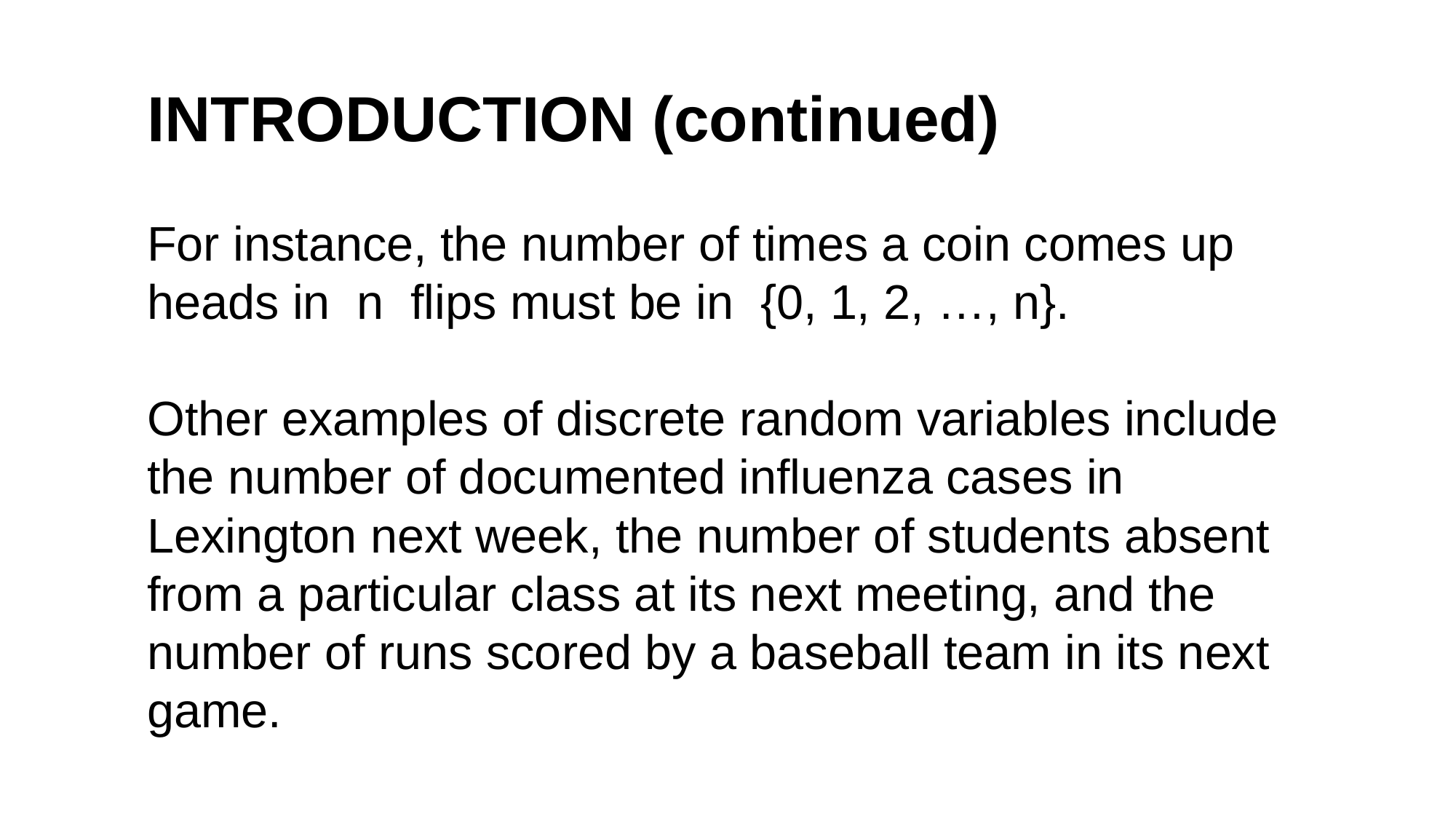

#
INTRODUCTION (continued)

For instance, the number of times a coin comes up heads in  n  flips must be in  {0, 1, 2, …, n}.

Other examples of discrete random variables include the number of documented influenza cases in Lexington next week, the number of students absent from a particular class at its next meeting, and the number of runs scored by a baseball team in its next game.